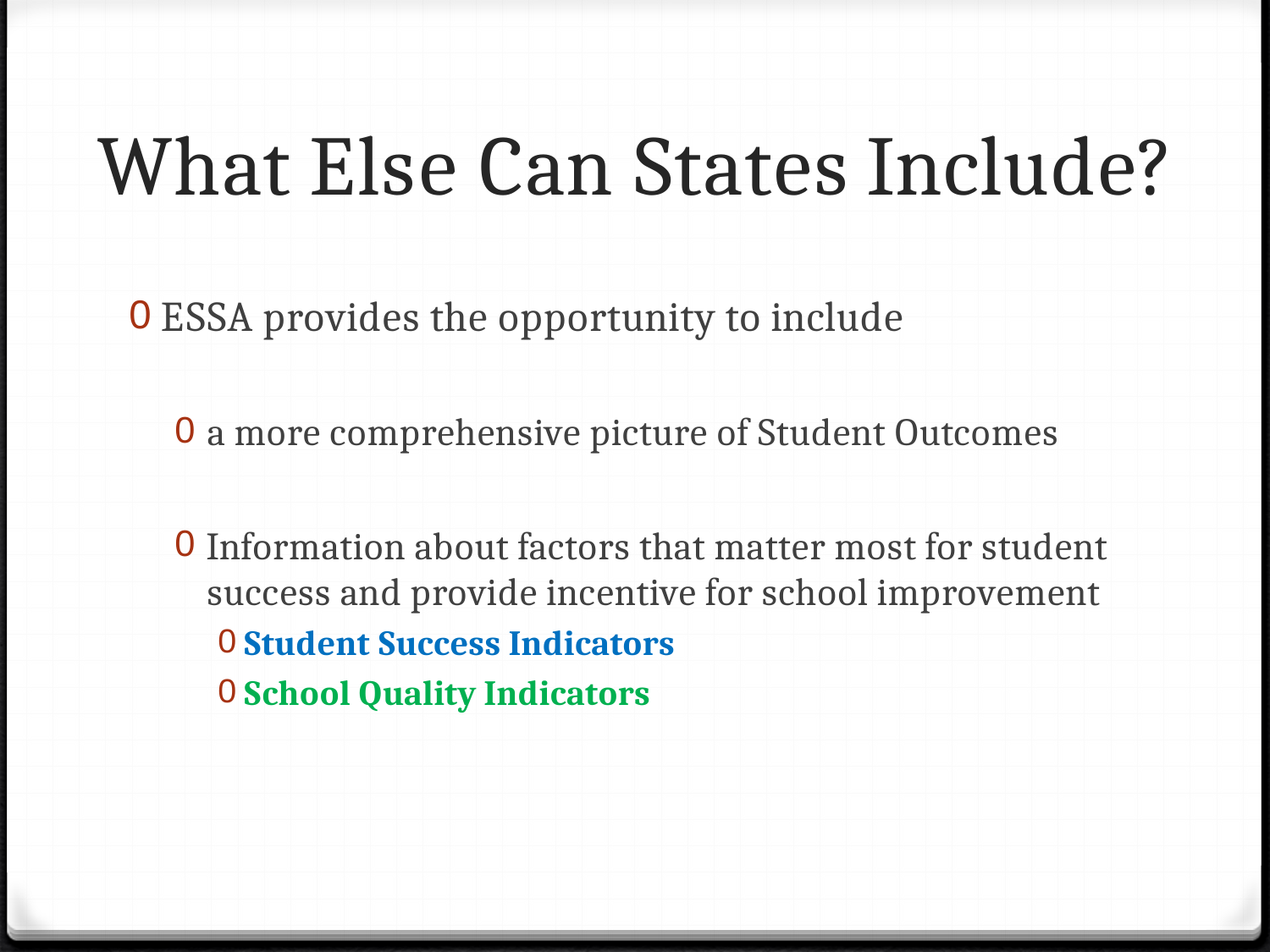

# What Else Can States Include?
ESSA provides the opportunity to include

a more comprehensive picture of Student Outcomes

Information about factors that matter most for student success and provide incentive for school improvement
Student Success Indicators
School Quality Indicators